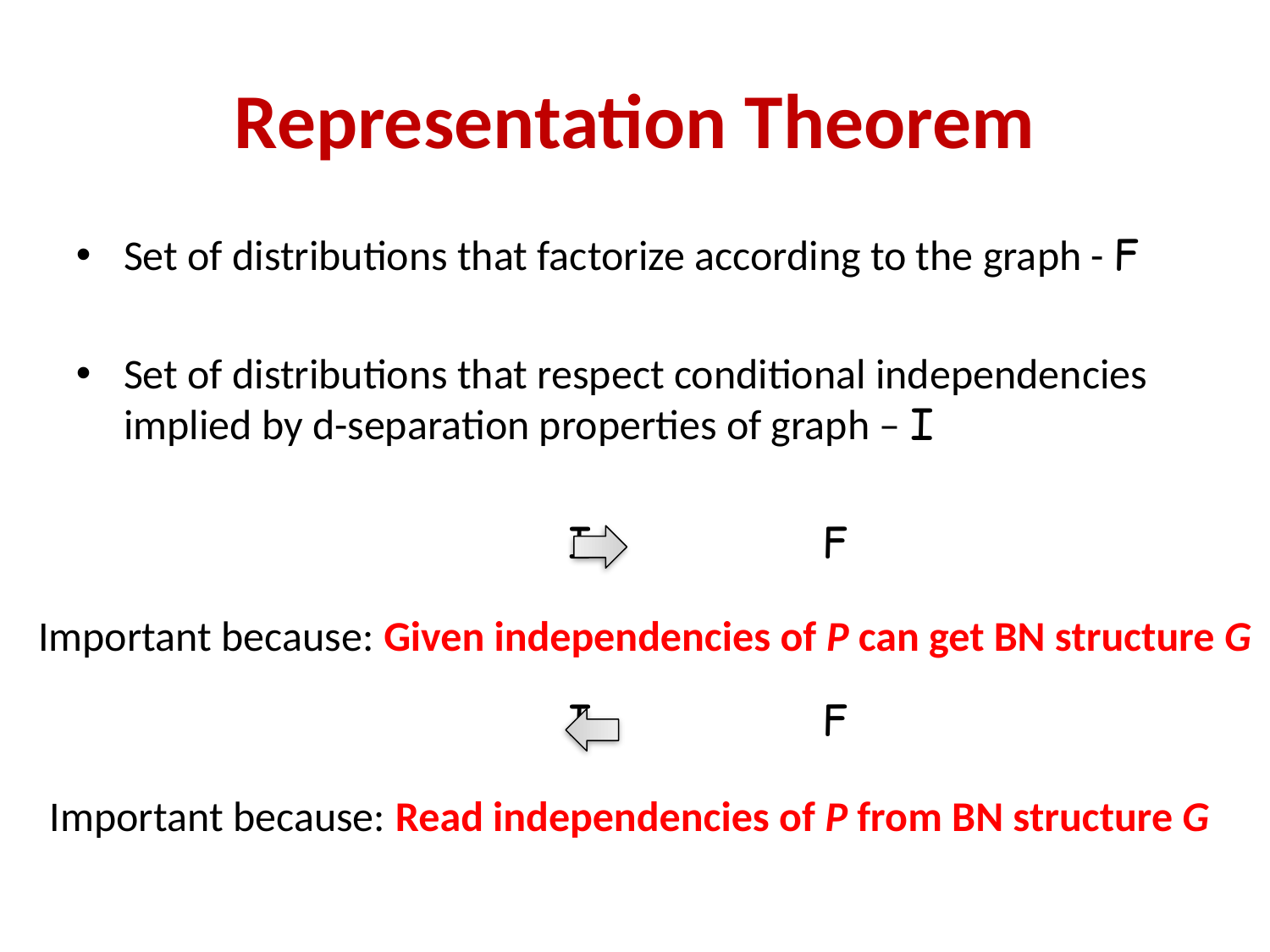

# Representation Theorem
Set of distributions that factorize according to the graph - F

Set of distributions that respect conditional independencies implied by d-separation properties of graph – I

				I		F

				I 		F

Important because: Given independencies of P can get BN structure G

Important because: Read independencies of P from BN structure G